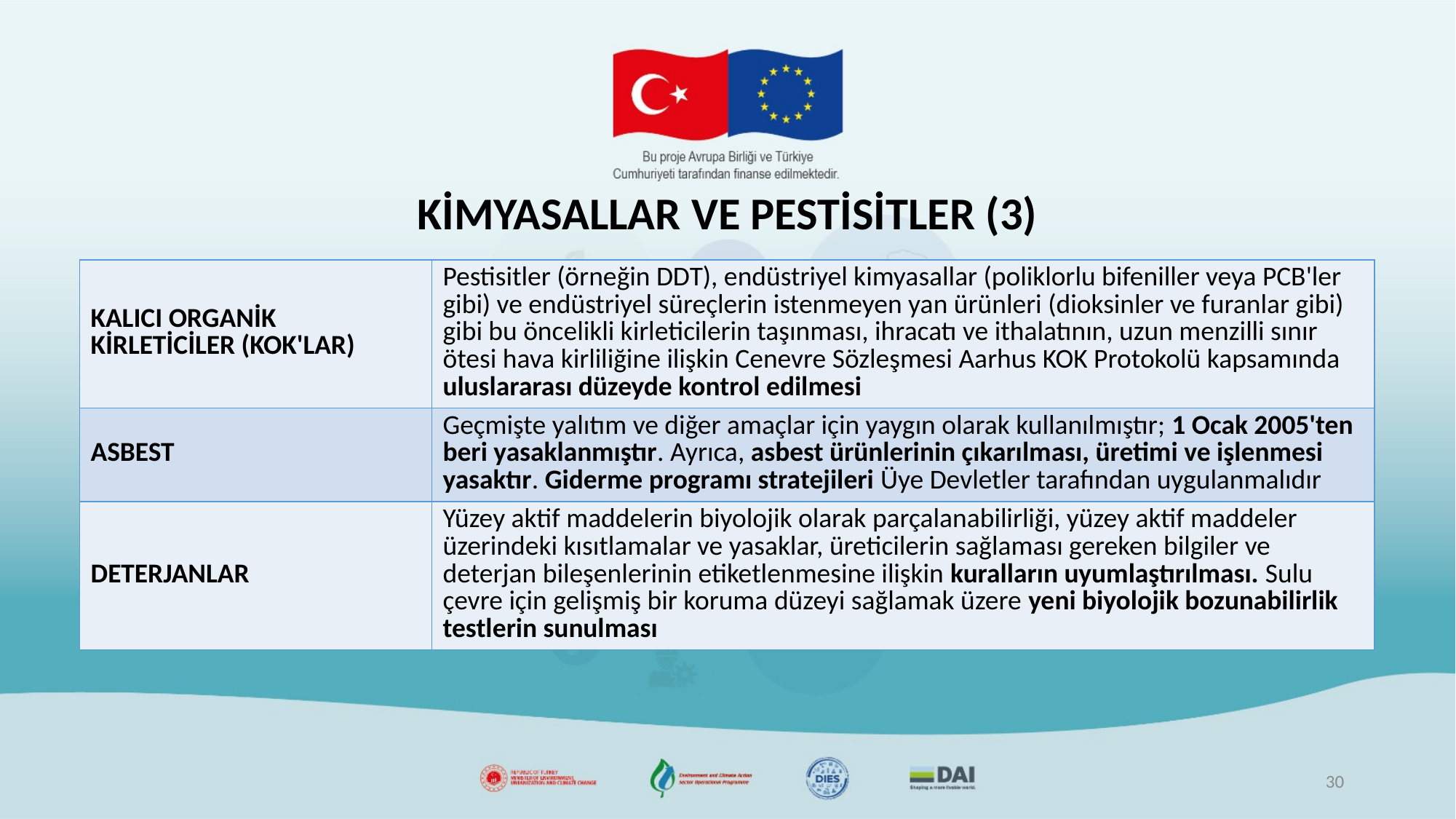

# KİMYASALLAR VE PESTİSİTLER (3)
| KALICI ORGANİK KİRLETİCİLER (KOK'LAR) | Pestisitler (örneğin DDT), endüstriyel kimyasallar (poliklorlu bifeniller veya PCB'ler gibi) ve endüstriyel süreçlerin istenmeyen yan ürünleri (dioksinler ve furanlar gibi) gibi bu öncelikli kirleticilerin taşınması, ihracatı ve ithalatının, uzun menzilli sınır ötesi hava kirliliğine ilişkin Cenevre Sözleşmesi Aarhus KOK Protokolü kapsamında uluslararası düzeyde kontrol edilmesi |
| --- | --- |
| ASBEST | Geçmişte yalıtım ve diğer amaçlar için yaygın olarak kullanılmıştır; 1 Ocak 2005'ten beri yasaklanmıştır. Ayrıca, asbest ürünlerinin çıkarılması, üretimi ve işlenmesi yasaktır. Giderme programı stratejileri Üye Devletler tarafından uygulanmalıdır |
| DETERJANLAR | Yüzey aktif maddelerin biyolojik olarak parçalanabilirliği, yüzey aktif maddeler üzerindeki kısıtlamalar ve yasaklar, üreticilerin sağlaması gereken bilgiler ve deterjan bileşenlerinin etiketlenmesine ilişkin kuralların uyumlaştırılması. Sulu çevre için gelişmiş bir koruma düzeyi sağlamak üzere yeni biyolojik bozunabilirlik testlerin sunulması |
30